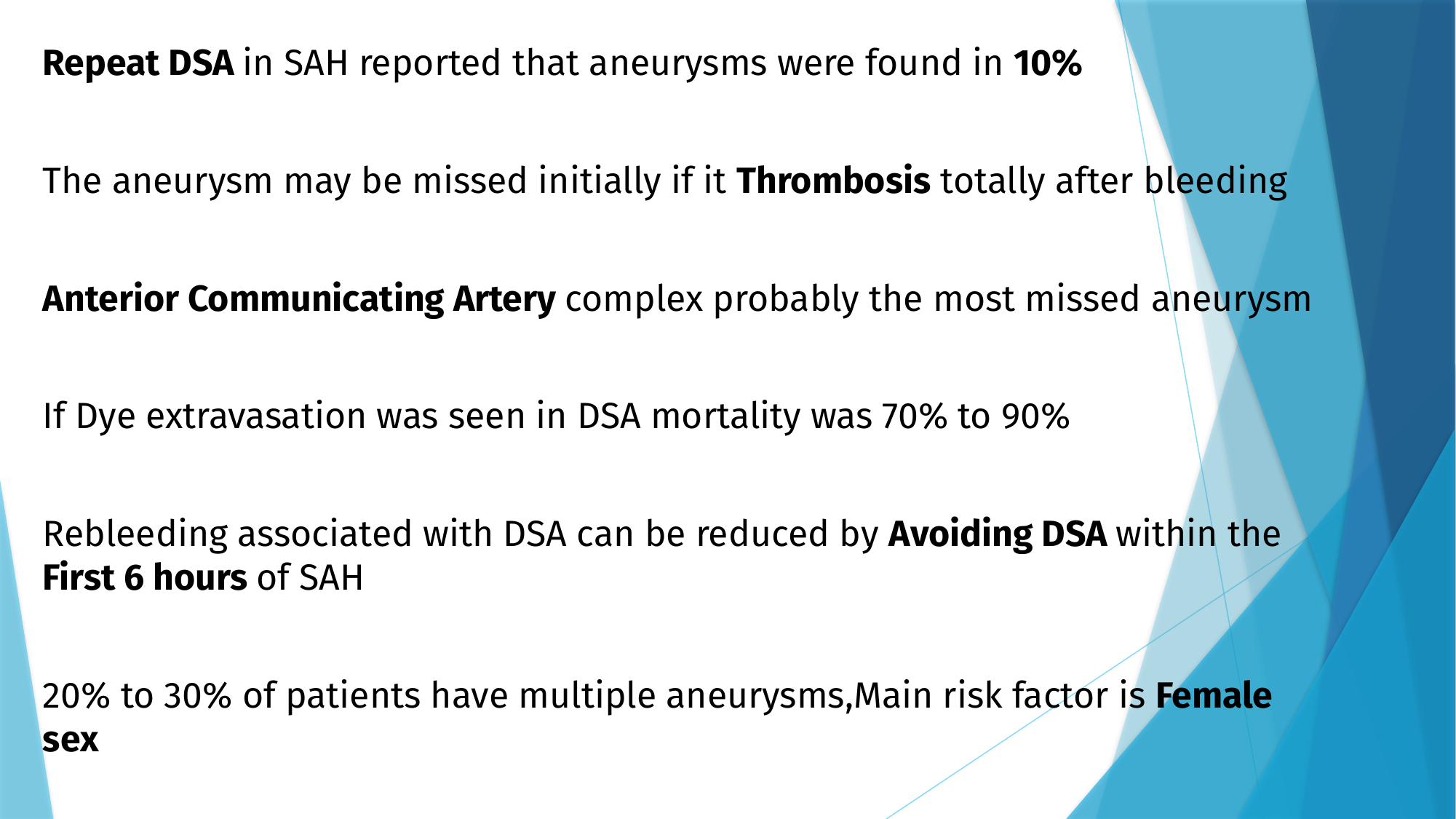

#
Repeat DSA in SAH reported that aneurysms were found in 10%

The aneurysm may be missed initially if it Thrombosis totally after bleeding

Anterior Communicating Artery complex probably the most missed aneurysm

If Dye extravasation was seen in DSA mortality was 70% to 90%

Rebleeding associated with DSA can be reduced by Avoiding DSA within the First 6 hours of SAH

20% to 30% of patients have multiple aneurysms,Main risk factor is Female sex